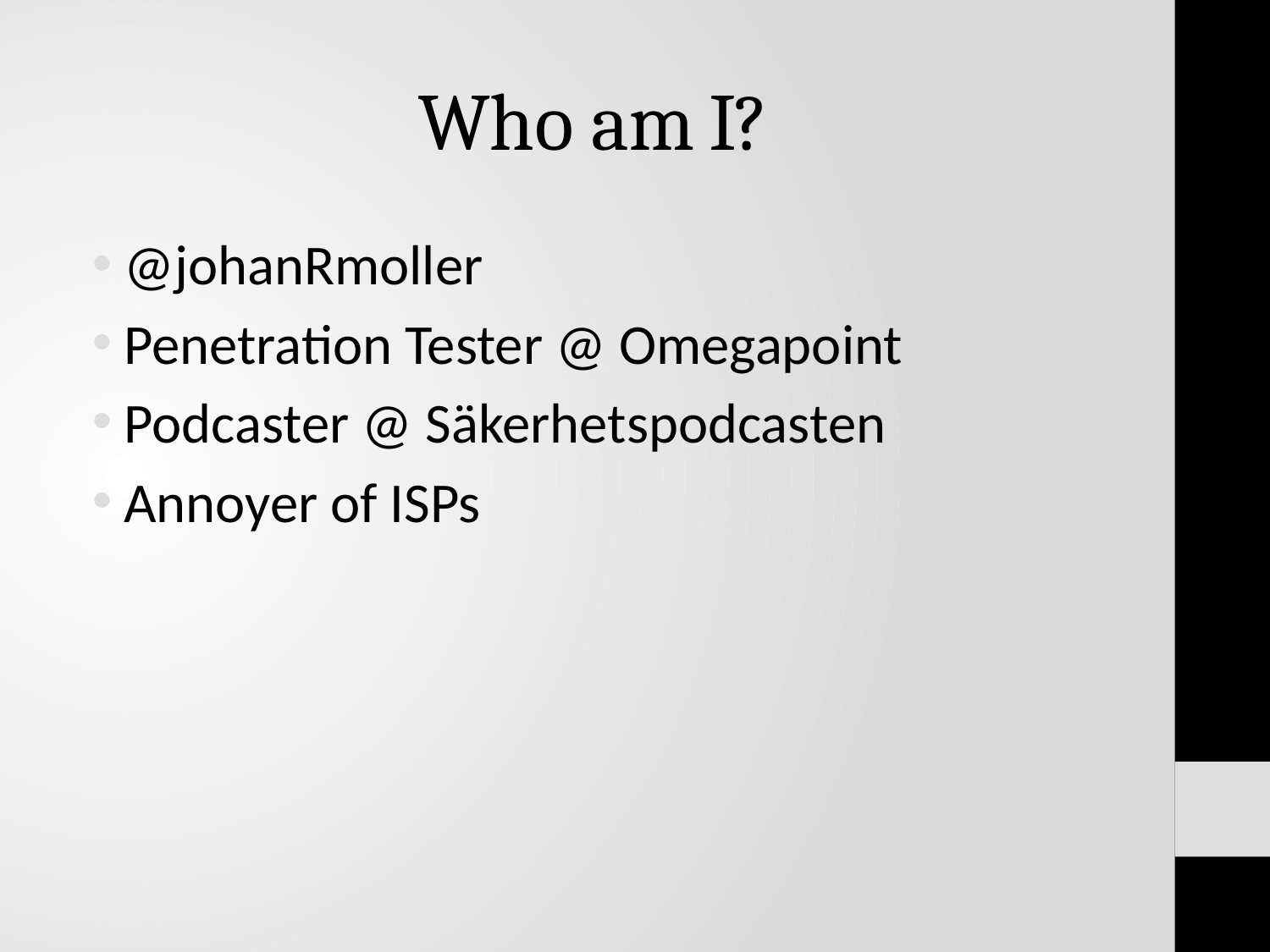

# Who am I?
@johanRmoller
Penetration Tester @ Omegapoint
Podcaster @ Säkerhetspodcasten
Annoyer of ISPs